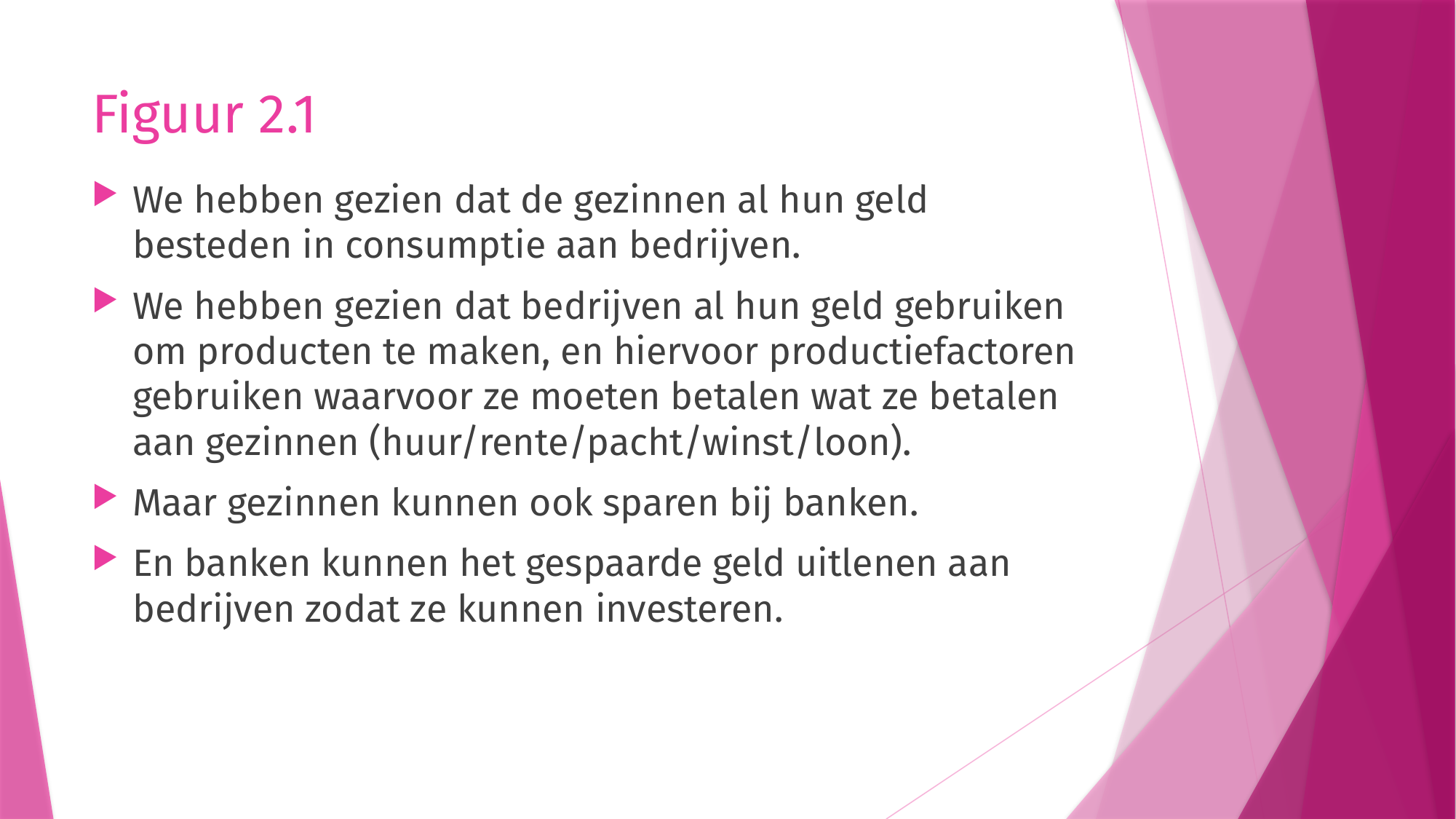

# Figuur 2.1
We hebben gezien dat de gezinnen al hun geld besteden in consumptie aan bedrijven.
We hebben gezien dat bedrijven al hun geld gebruiken om producten te maken, en hiervoor productiefactoren gebruiken waarvoor ze moeten betalen wat ze betalen aan gezinnen (huur/rente/pacht/winst/loon).
Maar gezinnen kunnen ook sparen bij banken.
En banken kunnen het gespaarde geld uitlenen aan bedrijven zodat ze kunnen investeren.